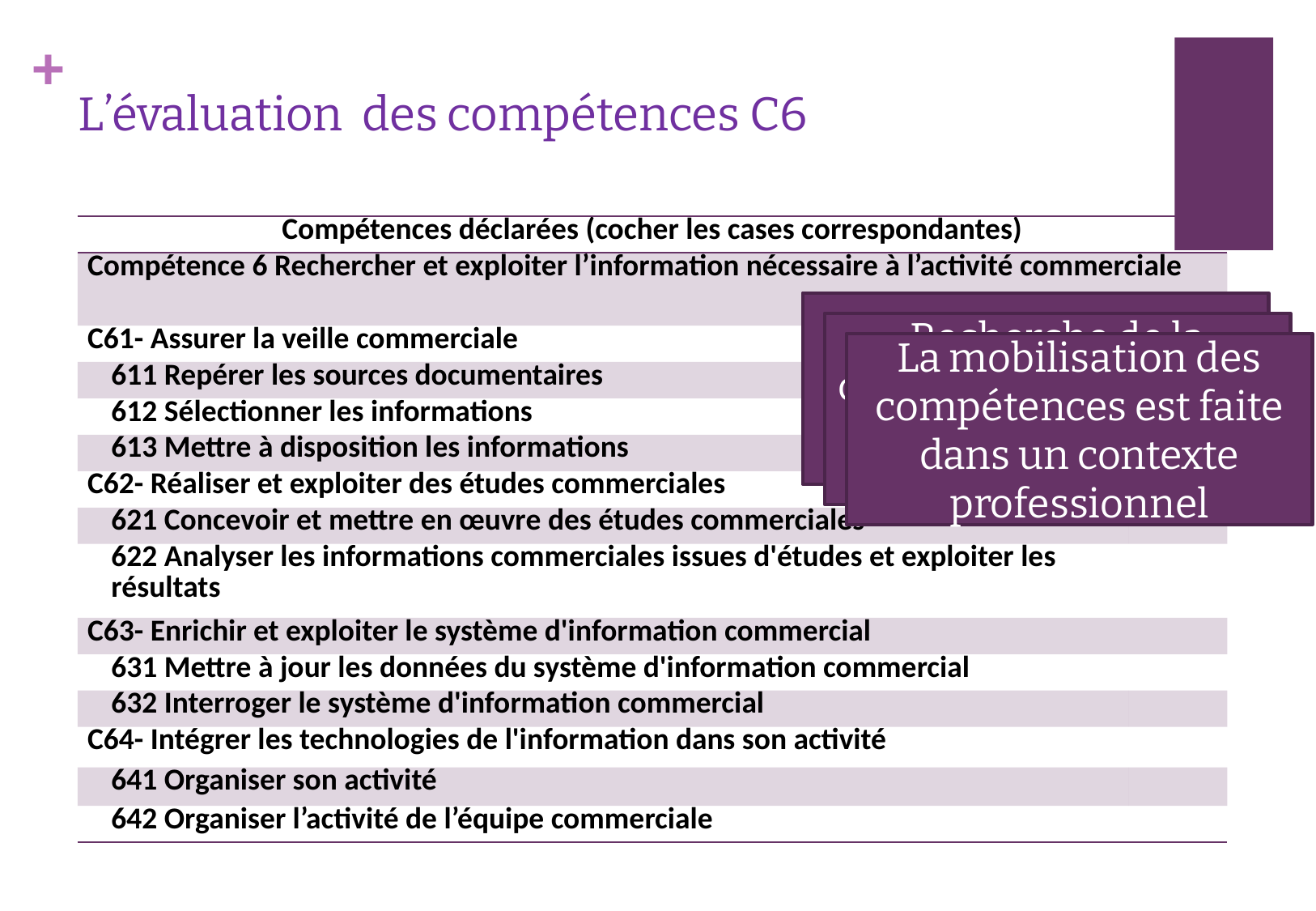

# L’évaluation  des compétences C6
| Compétences déclarées (cocher les cases correspondantes) |  |
| --- | --- |
| Compétence 6 Rechercher et exploiter l’information nécessaire à l’activité commerciale |  |
| C61- Assurer la veille commerciale |  |
| 611 Repérer les sources documentaires |  |
| 612 Sélectionner les informations |  |
| 613 Mettre à disposition les informations |  |
| C62- Réaliser et exploiter des études commerciales |  |
| 621 Concevoir et mettre en œuvre des études commerciales |  |
| 622 Analyser les informations commerciales issues d'études et exploiter les résultats |  |
| C63- Enrichir et exploiter le système d'information commercial |  |
| 631 Mettre à jour les données du système d'information commercial |  |
| 632 Interroger le système d'information commercial |  |
| C64- Intégrer les technologies de l'information dans son activité |  |
| 641 Organiser son activité |  |
| 642 Organiser l’activité de l’équipe commerciale |  |
2 fiches d’activités professionnelles
Recherche de la couverture la plus large possible des compétences
La mobilisation des compétences est faite dans un contexte professionnel